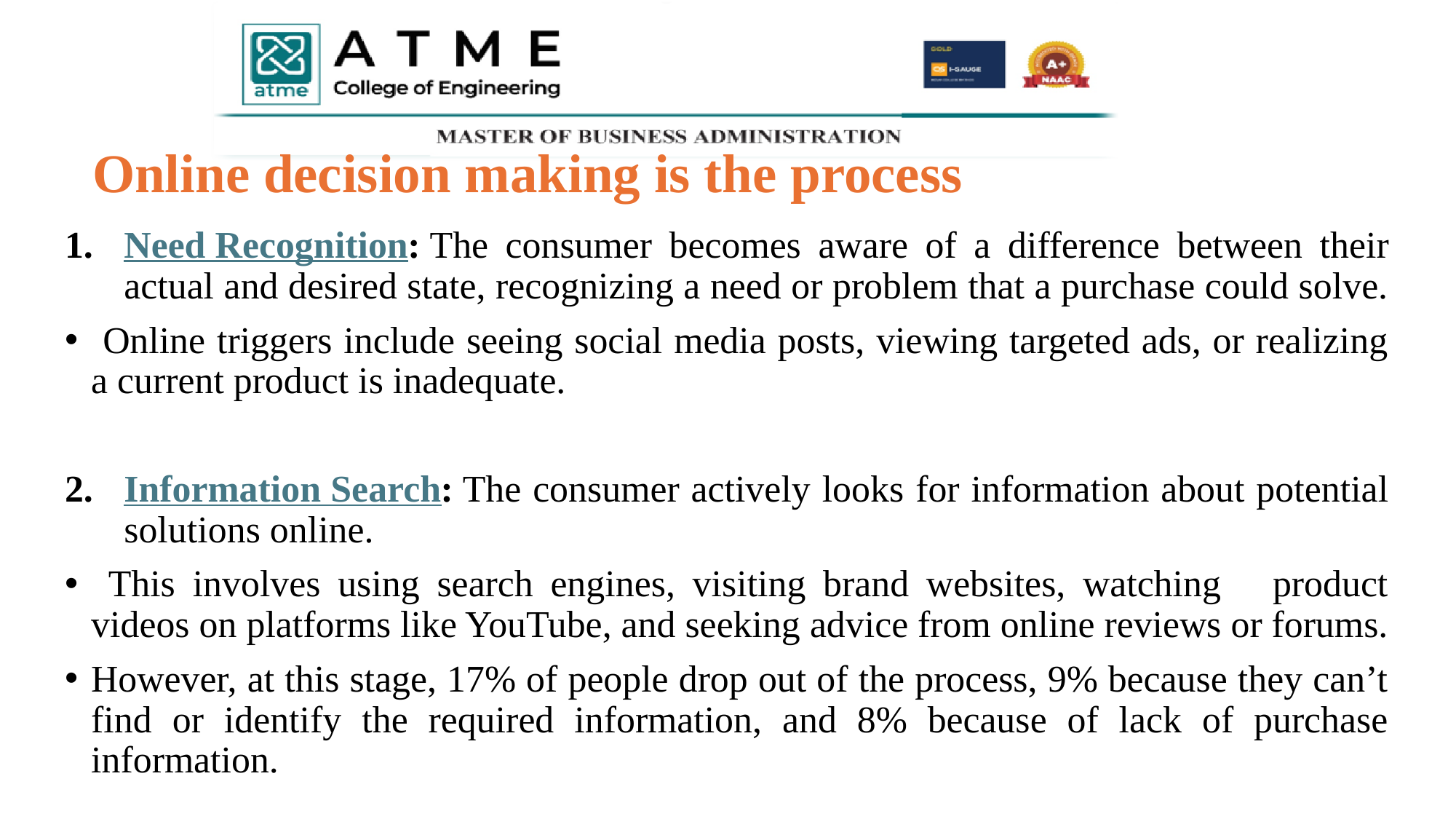

# Online decision making is the process
Need Recognition: The consumer becomes aware of a difference between their actual and desired state, recognizing a need or problem that a purchase could solve.
 Online triggers include seeing social media posts, viewing targeted ads, or realizing a current product is inadequate.

Information Search: The consumer actively looks for information about potential solutions online.
 This involves using search engines, visiting brand websites, watching   product videos on platforms like YouTube, and seeking advice from online reviews or forums.
However, at this stage, 17% of people drop out of the process, 9% because they can’t find or identify the required information, and 8% because of lack of purchase information.